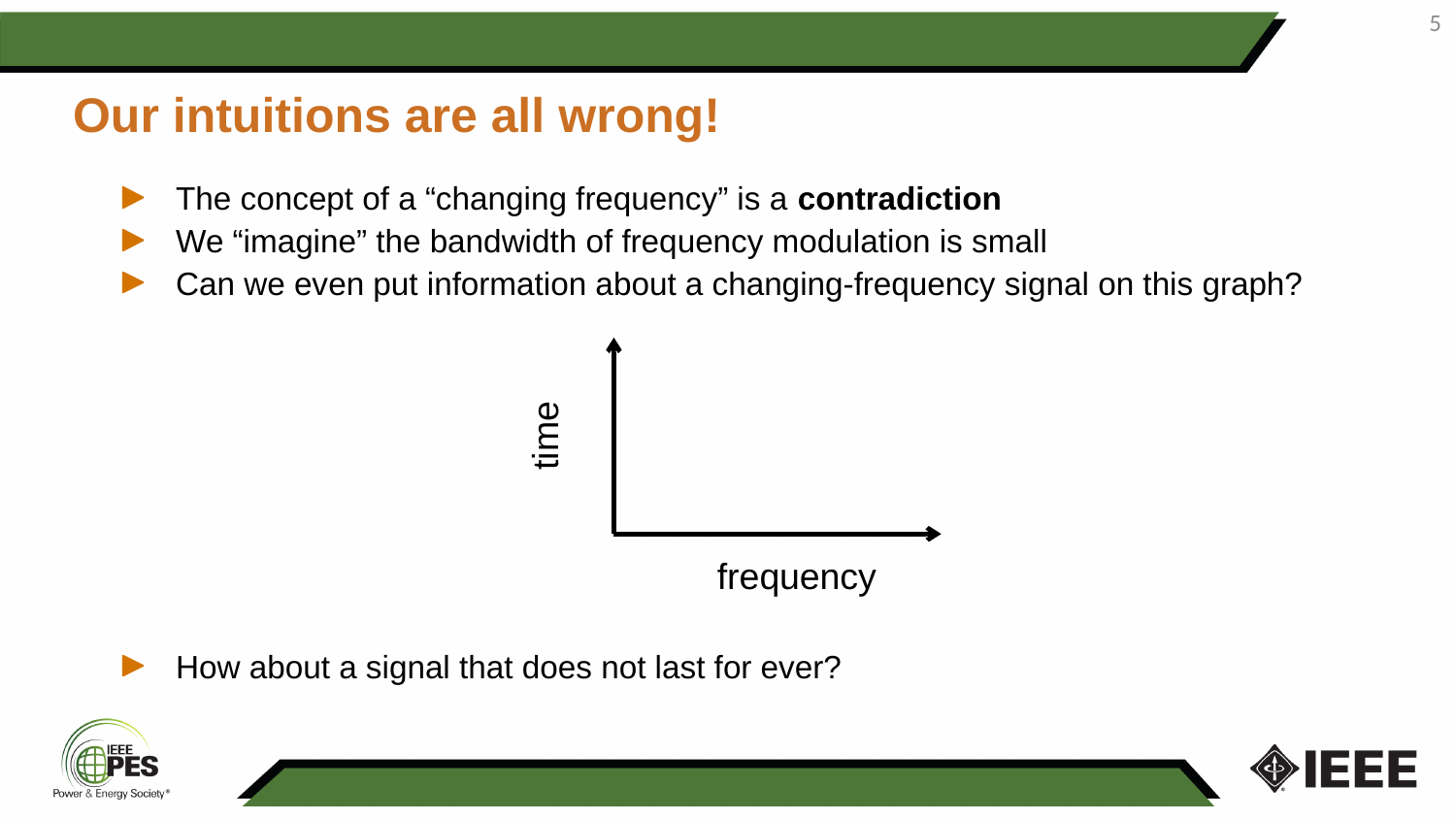

5
Our intuitions are all wrong!
The concept of a “changing frequency” is a contradiction
We “imagine” the bandwidth of frequency modulation is small
Can we even put information about a changing-frequency signal on this graph?

How about a signal that does not last for ever?

time
frequency